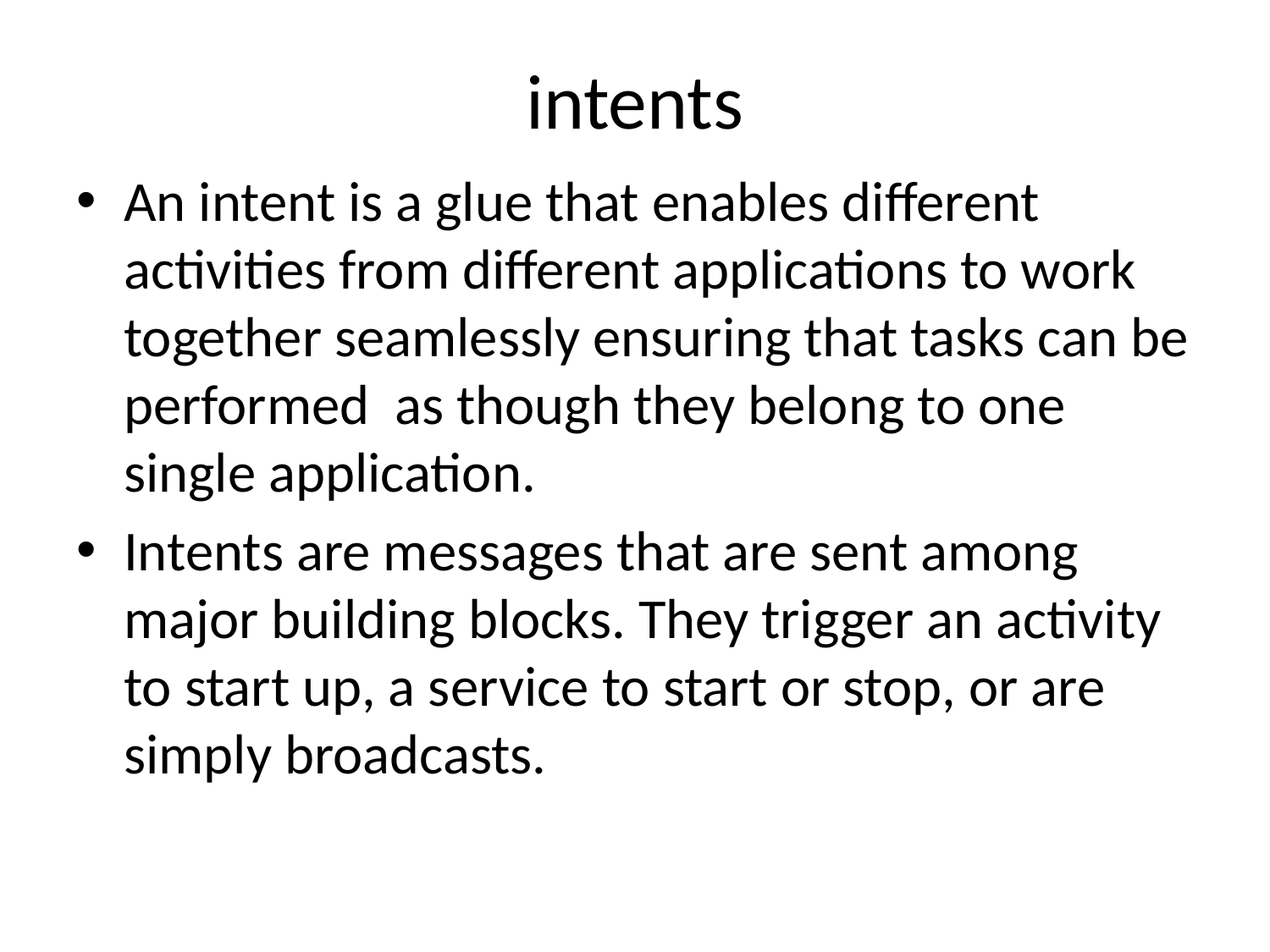

# intents
An intent is a glue that enables different activities from different applications to work together seamlessly ensuring that tasks can be performed  as though they belong to one single application.
Intents are messages that are sent among major building blocks. They trigger an activity to start up, a service to start or stop, or are simply broadcasts.